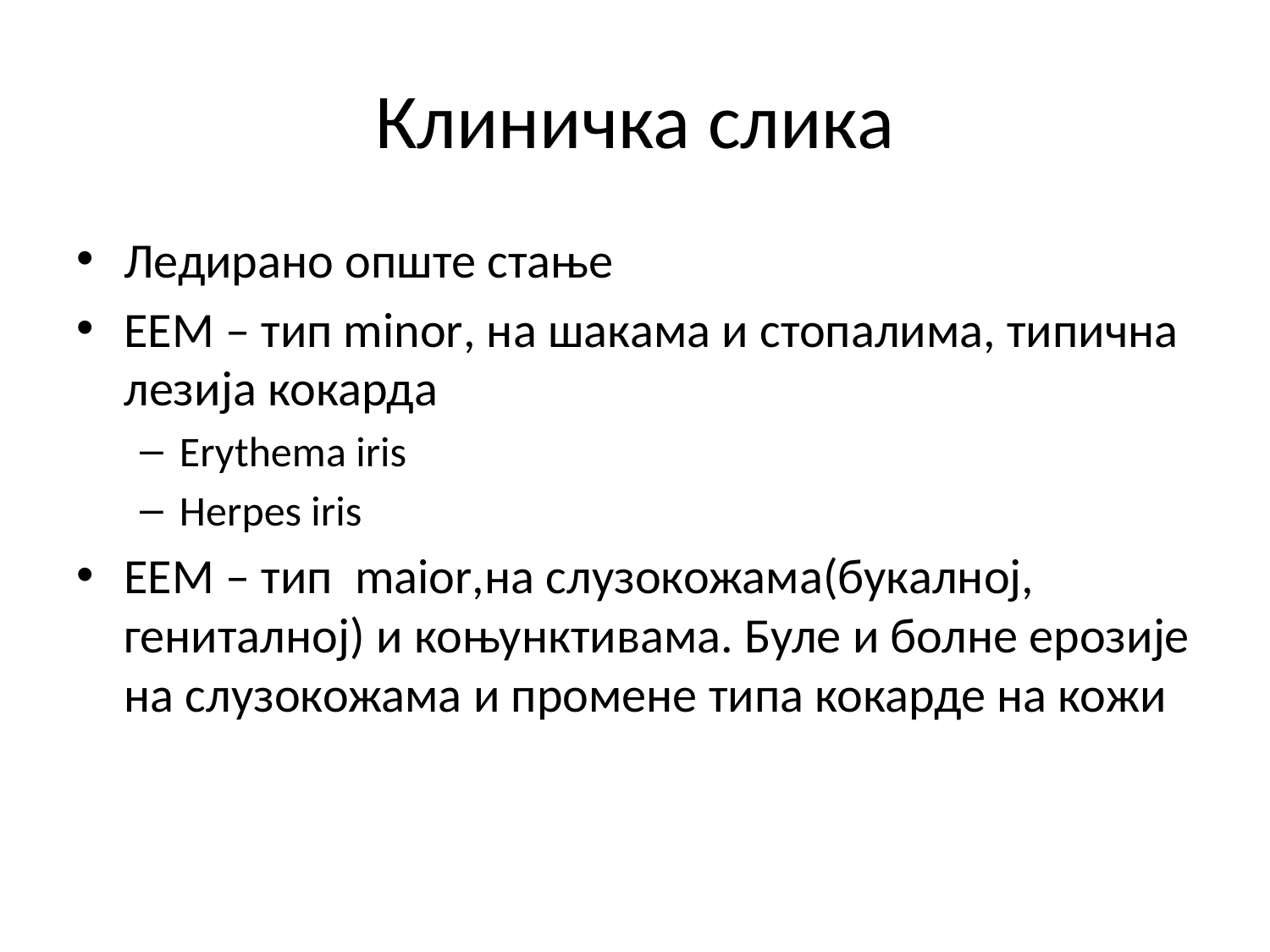

# Клиничка слика
Ледирано опште стање
EEM – тип minor, на шакама и стопалима, типична лезија кокарда
Erythema iris
Herpes iris
EEM – тип  maior,на слузокожама(букалној, гениталној) и коњунктивама. Буле и болне ерозије на слузокожама и промене типа кокарде на кожи